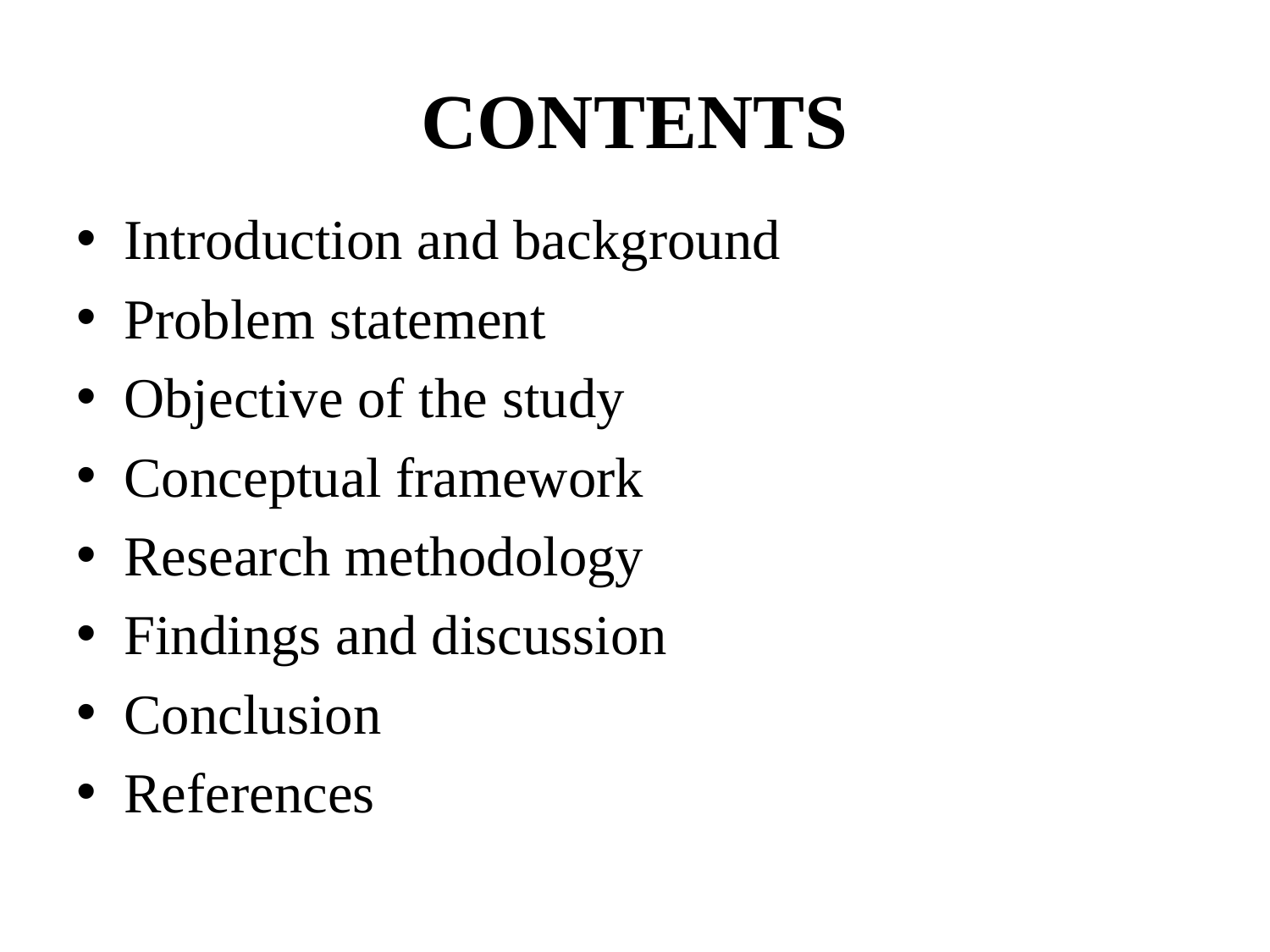

# CONTENTS
Introduction and background
Problem statement
Objective of the study
Conceptual framework
Research methodology
Findings and discussion
Conclusion
References